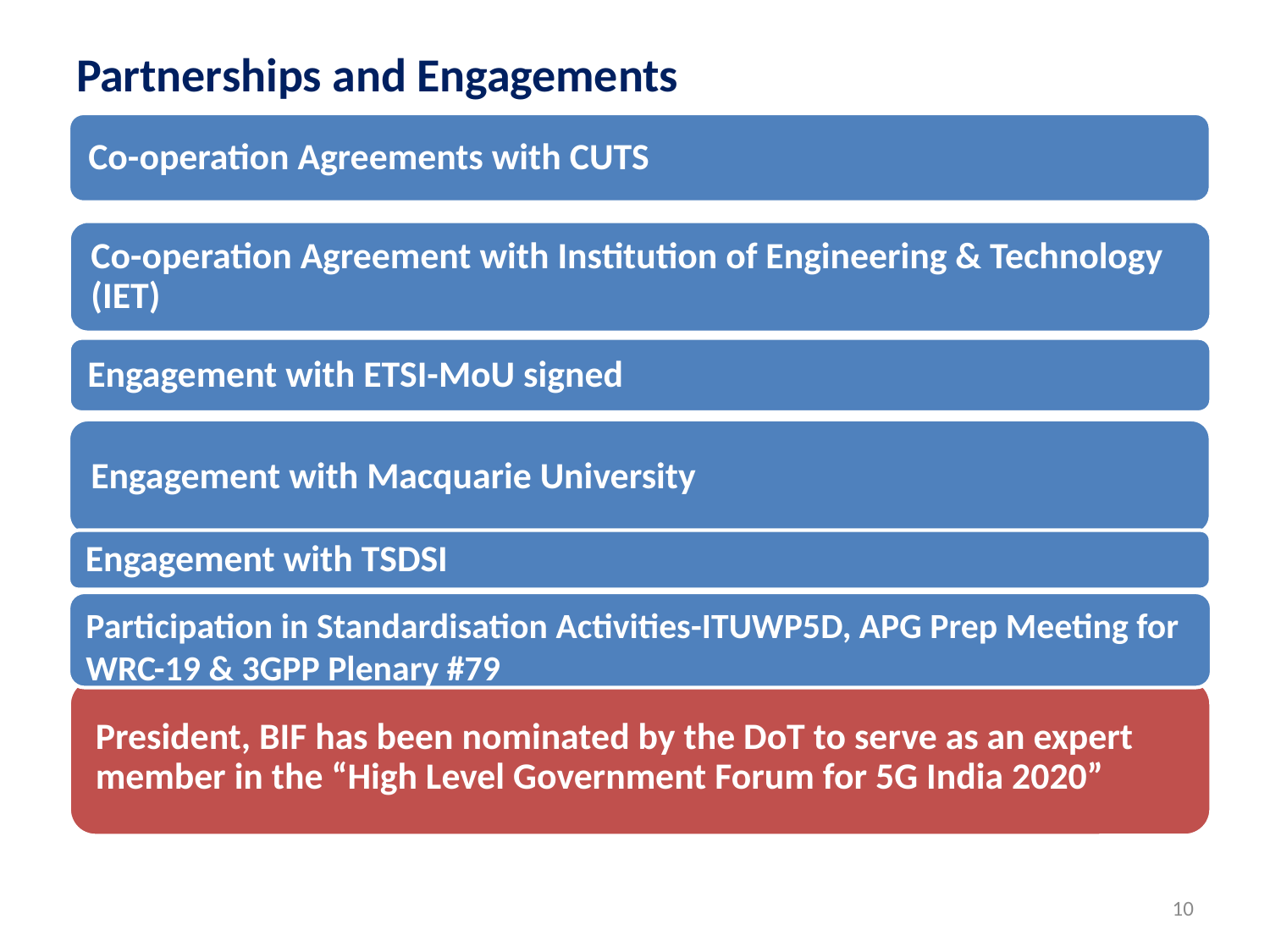

# Partnerships and Engagements
Co-operation Agreements with CUTS
Co-operation Agreement with Institution of Engineering & Technology (IET)
Engagement with ETSI-MoU signed
Engagement with Macquarie University
Engagement with TSDSI
President, BIF has been nominated by the DoT to serve as an expert member in the “High Level Government Forum for 5G India 2020”
Participation in Standardisation Activities-ITUWP5D, APG Prep Meeting for WRC-19 & 3GPP Plenary #79
10